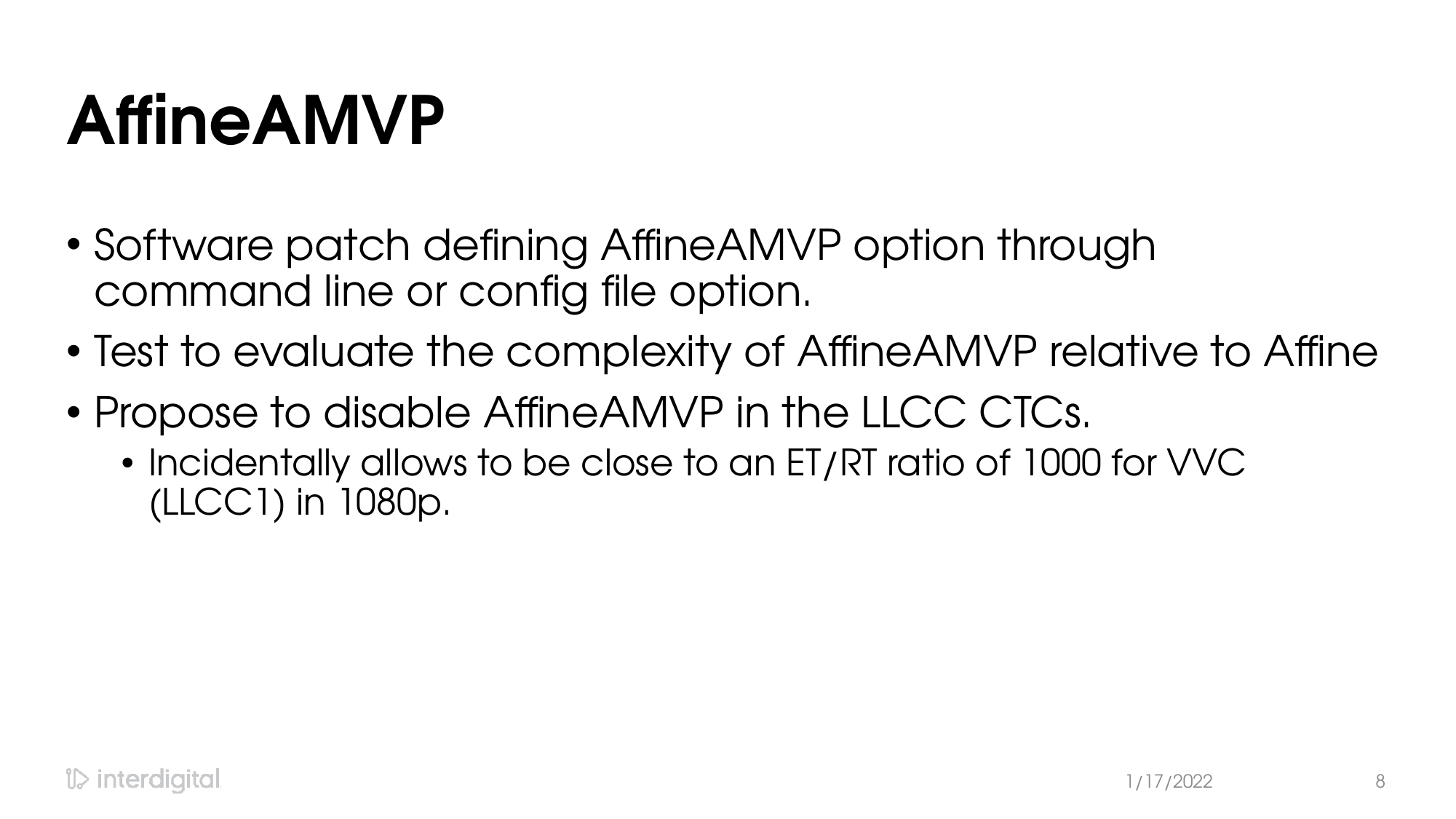

# AffineAMVP
Software patch defining AffineAMVP option through command line or config file option.
Test to evaluate the complexity of AffineAMVP relative to Affine
Propose to disable AffineAMVP in the LLCC CTCs.
Incidentally allows to be close to an ET/RT ratio of 1000 for VVC (LLCC1) in 1080p.
1/17/2022
8